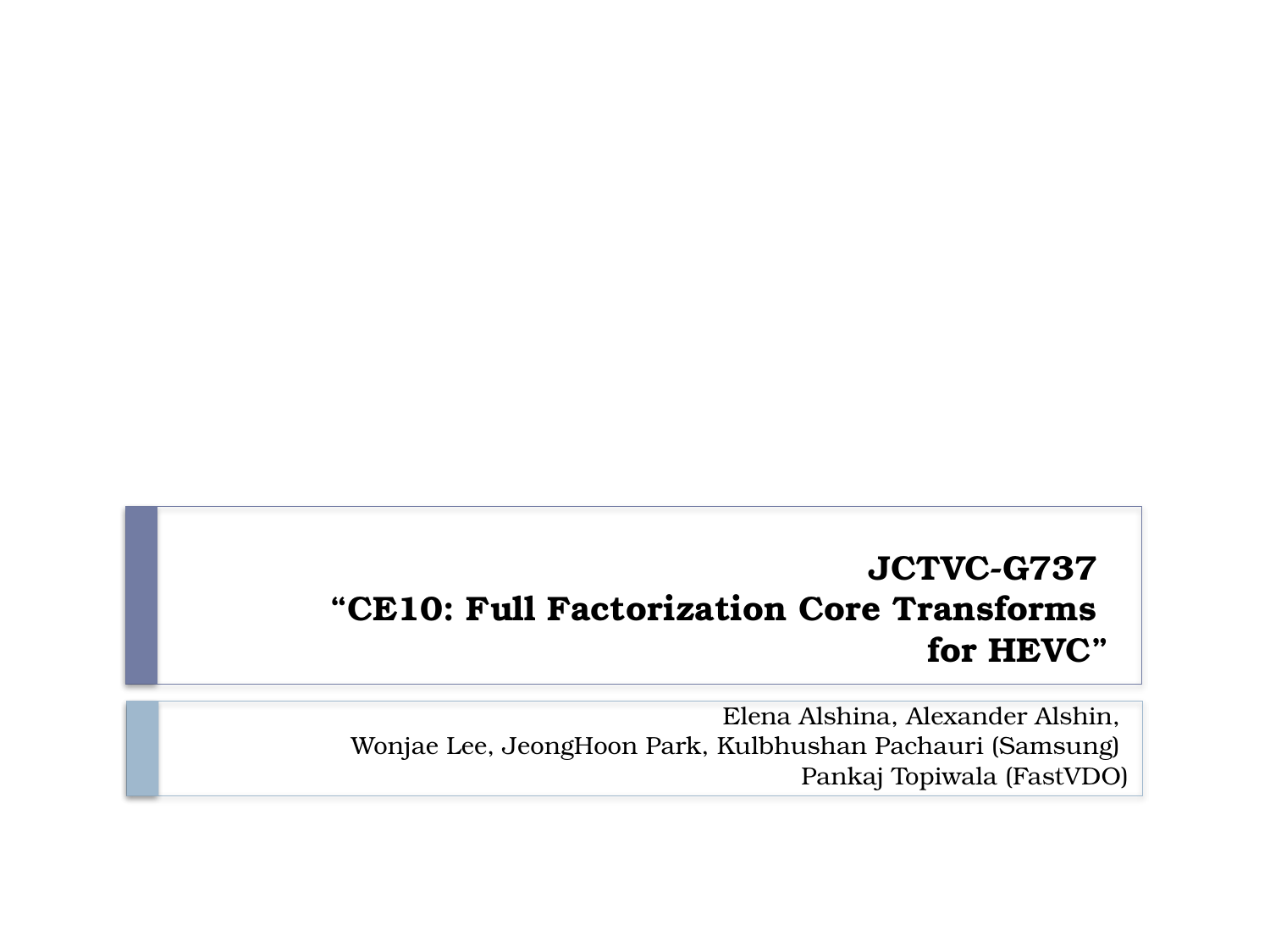

# JCTVC-G737 “CE10: Full Factorization Core Transforms for HEVC”
Elena Alshina, Alexander Alshin,
Wonjae Lee, JeongHoon Park, Kulbhushan Pachauri (Samsung)
Pankaj Topiwala (FastVDO)